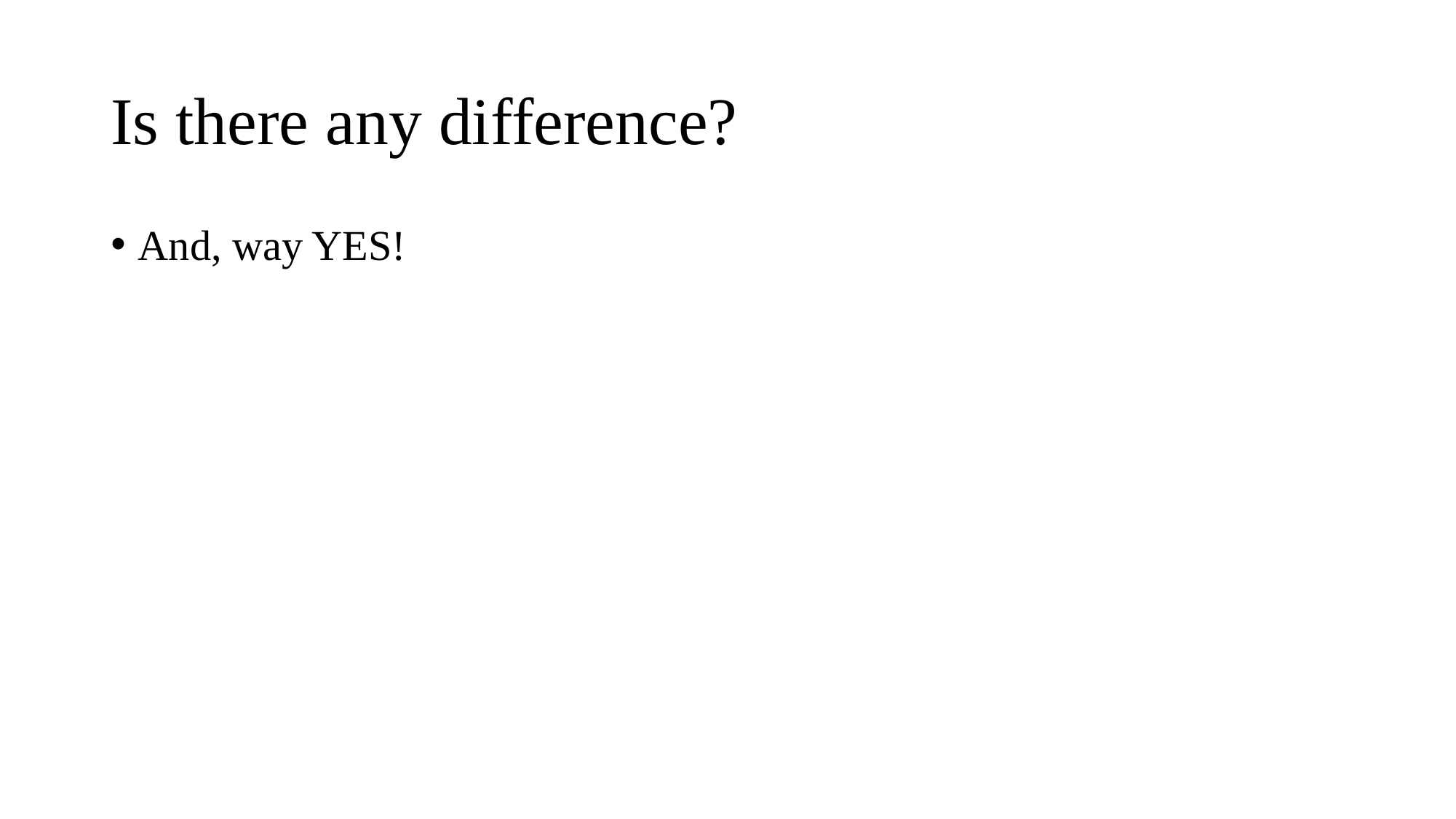

# Is there any difference?
And, way YES!